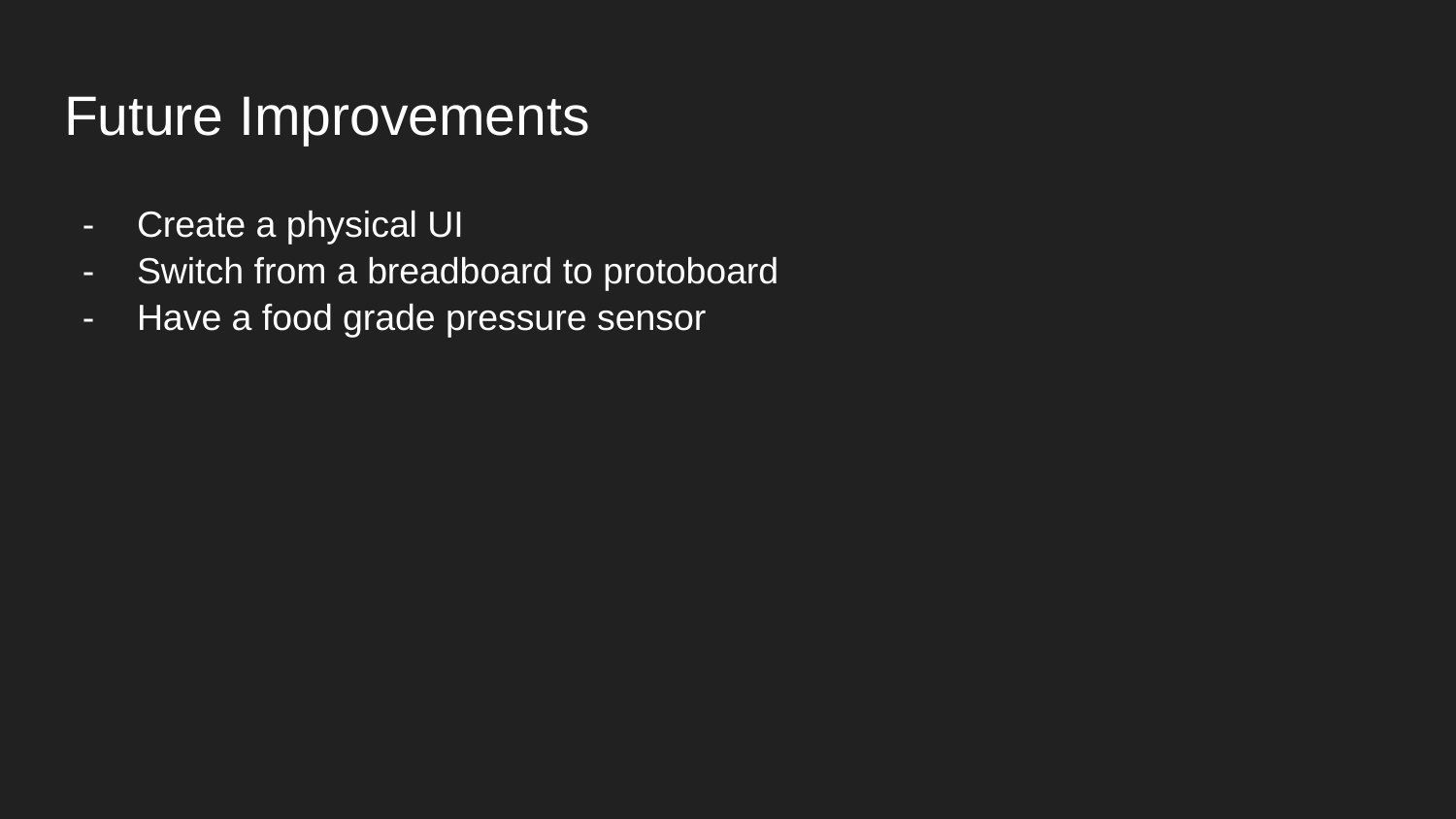

# Future Improvements
Create a physical UI
Switch from a breadboard to protoboard
Have a food grade pressure sensor